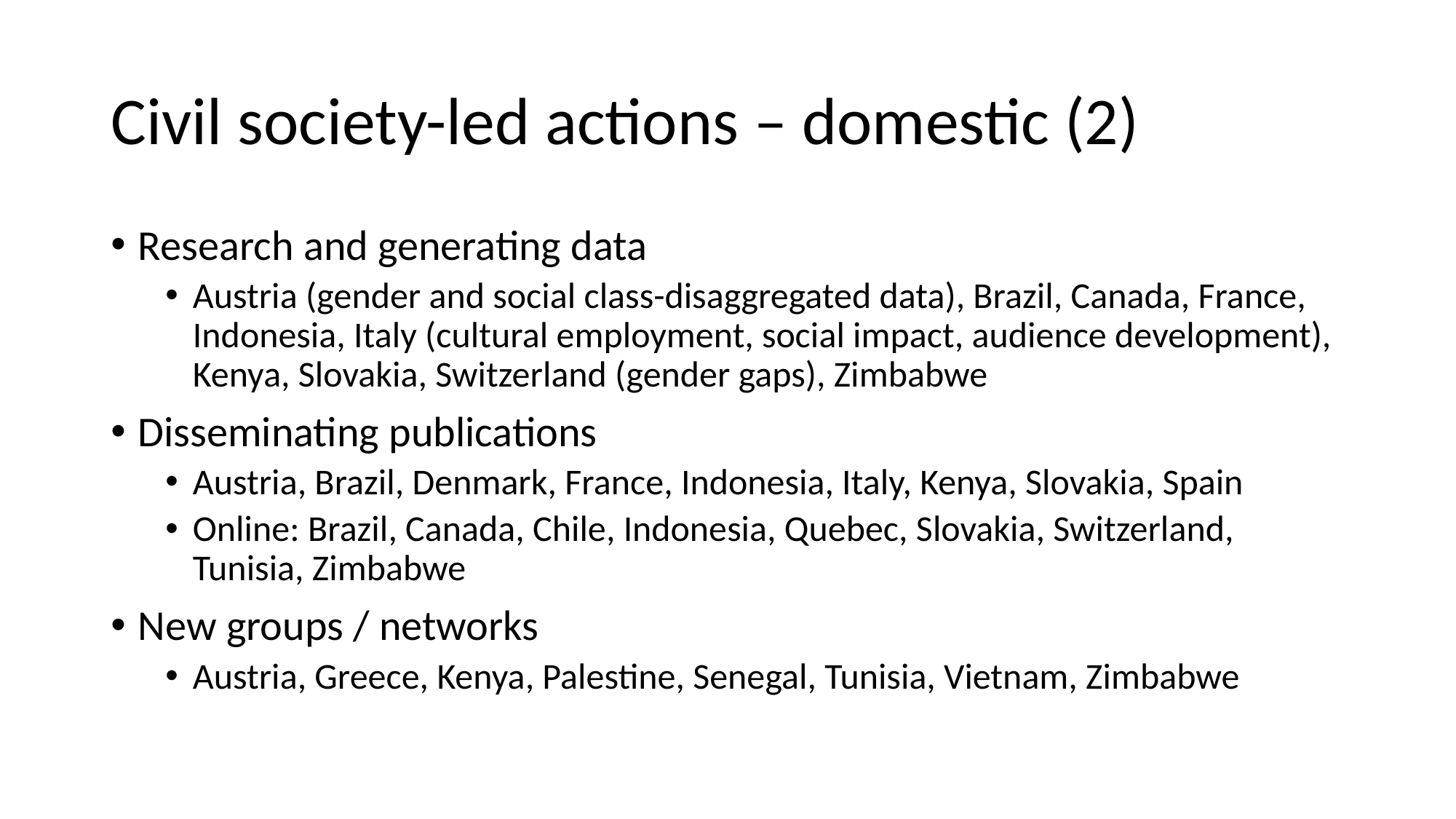

# Civil society-led actions – domestic (2)
Research and generating data
Austria (gender and social class-disaggregated data), Brazil, Canada, France, Indonesia, Italy (cultural employment, social impact, audience development), Kenya, Slovakia, Switzerland (gender gaps), Zimbabwe
Disseminating publications
Austria, Brazil, Denmark, France, Indonesia, Italy, Kenya, Slovakia, Spain
Online: Brazil, Canada, Chile, Indonesia, Quebec, Slovakia, Switzerland, Tunisia, Zimbabwe
New groups / networks
Austria, Greece, Kenya, Palestine, Senegal, Tunisia, Vietnam, Zimbabwe